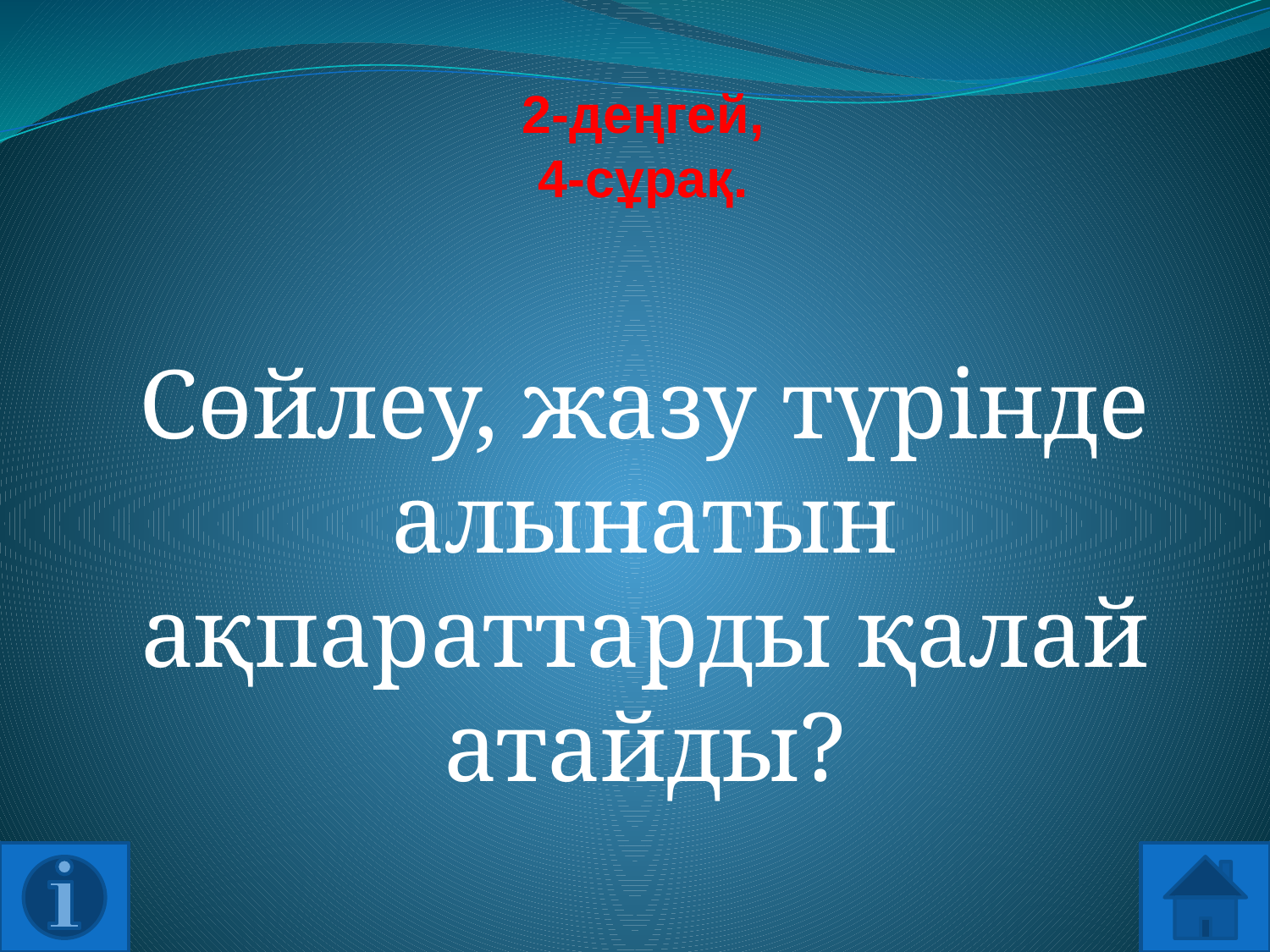

# 2-деңгей, 4-сұрақ.
Сөйлеу, жазу түрінде алынатын ақпараттарды қалай атайды?